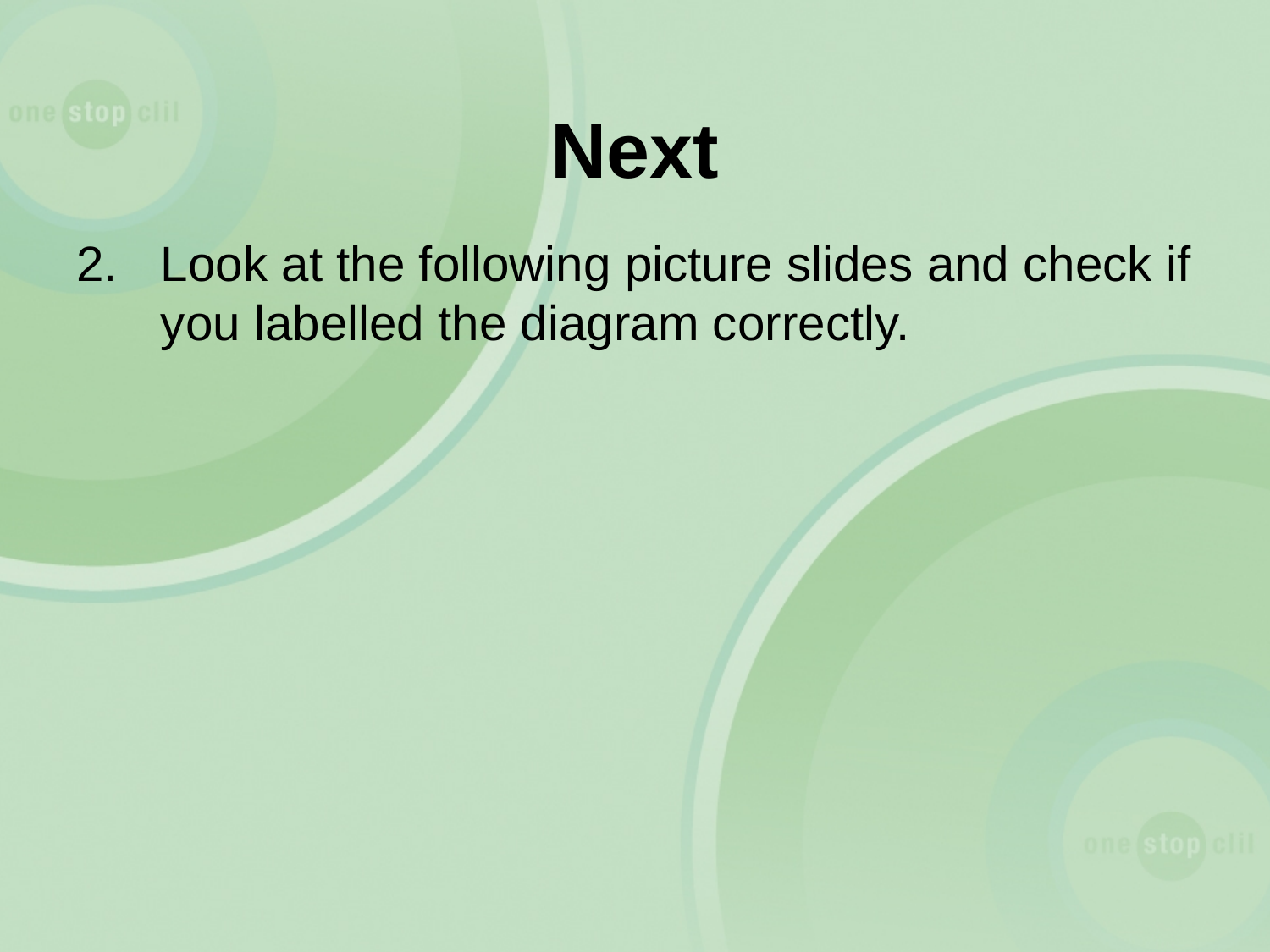

# Next
Look at the following picture slides and check if you labelled the diagram correctly.